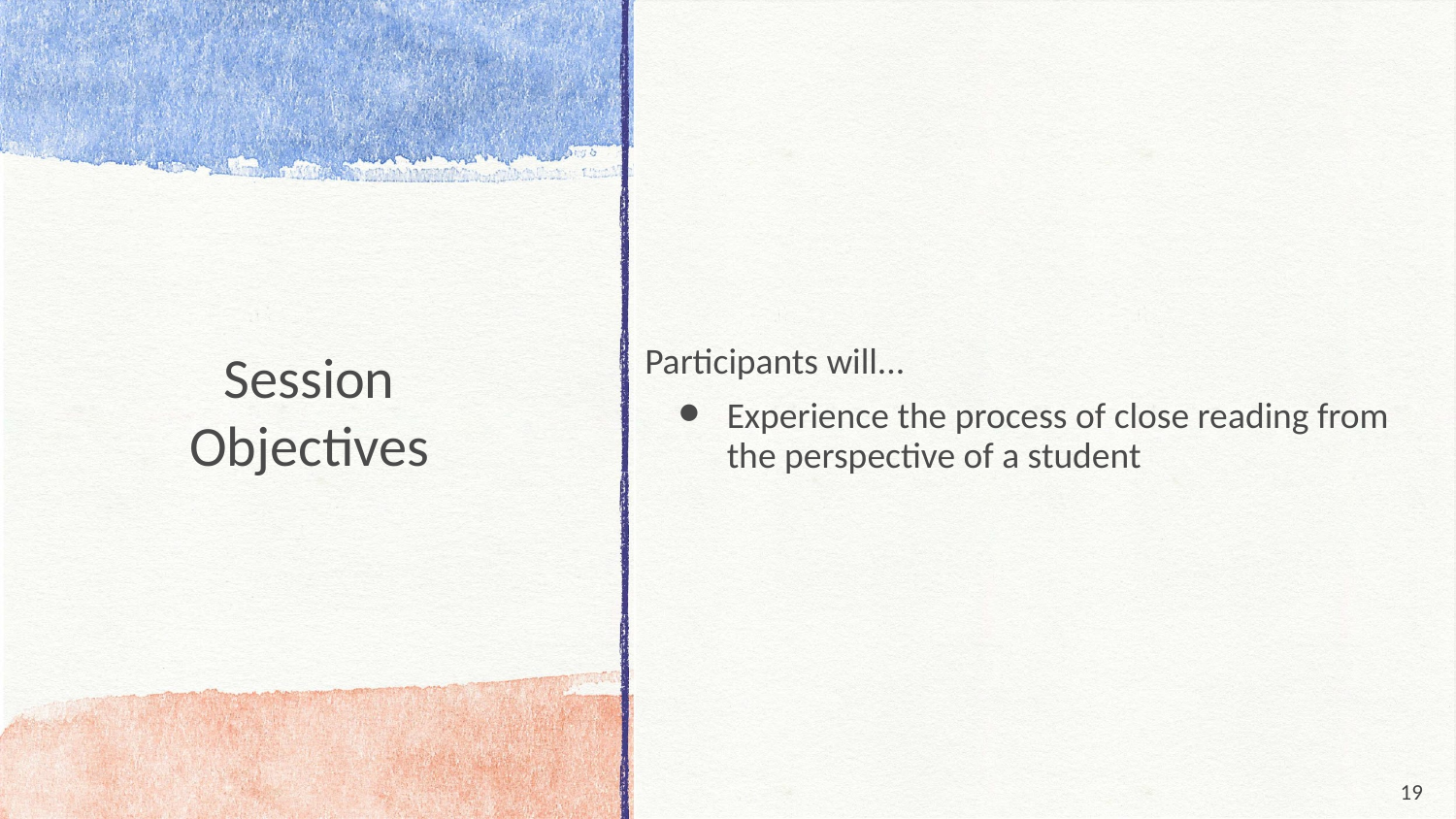

Participants will...
Experience the process of close reading from the perspective of a student
# Session
Objectives